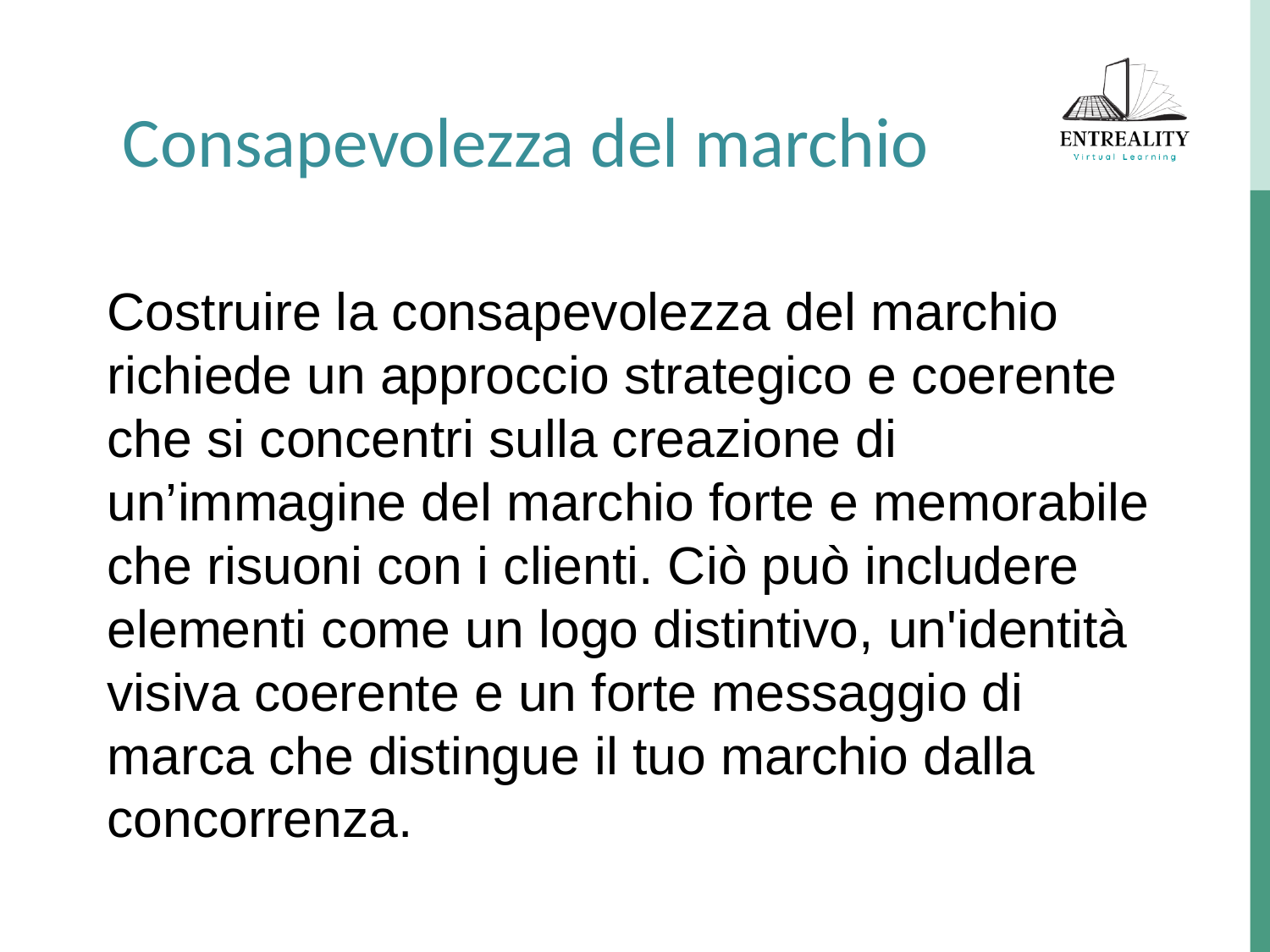

Consapevolezza del marchio
Costruire la consapevolezza del marchio richiede un approccio strategico e coerente che si concentri sulla creazione di un’immagine del marchio forte e memorabile che risuoni con i clienti. Ciò può includere elementi come un logo distintivo, un'identità visiva coerente e un forte messaggio di marca che distingue il tuo marchio dalla concorrenza.